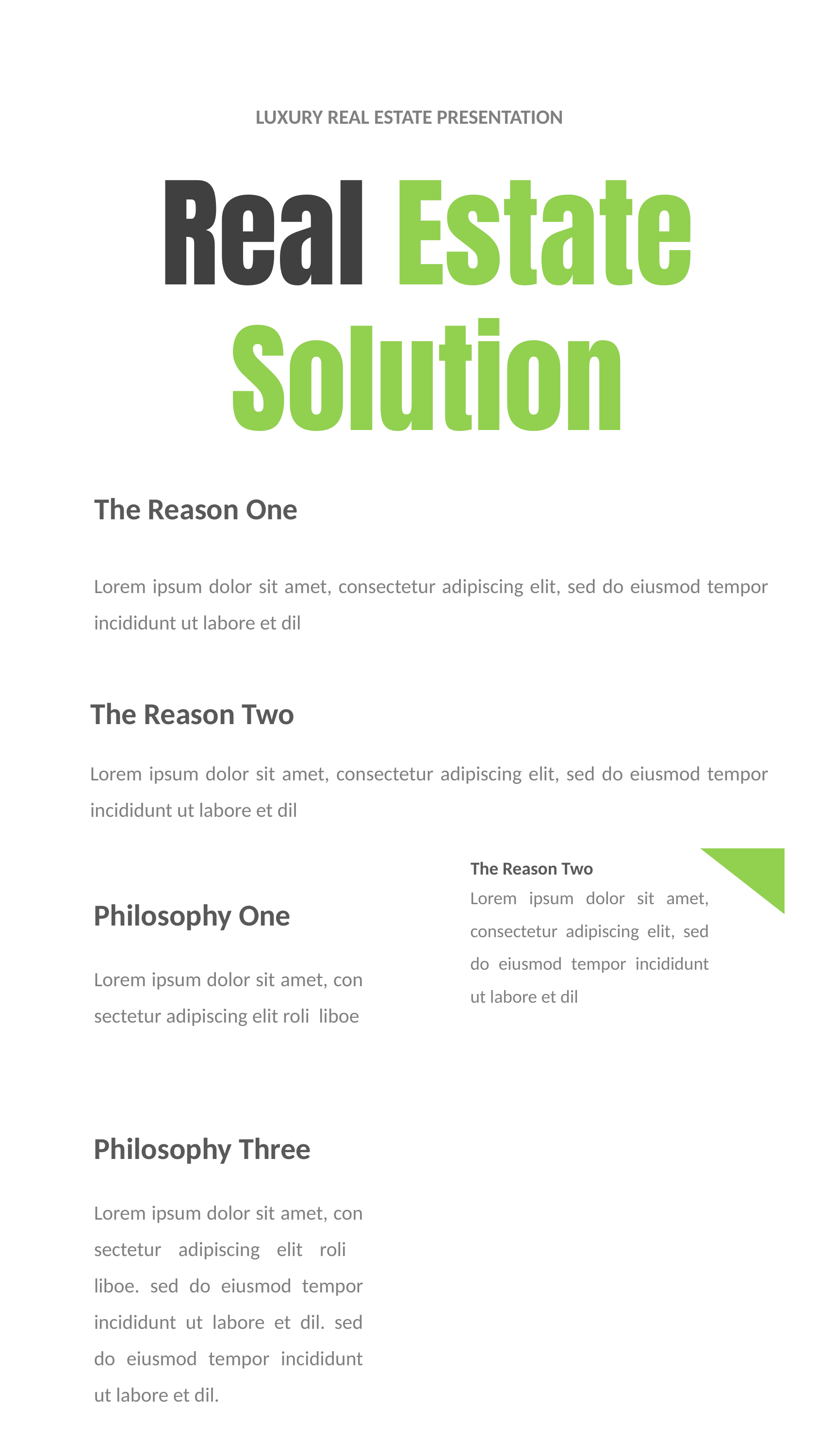

LUXURY REAL ESTATE PRESENTATION
Real Estate Solution
The Reason One
Lorem ipsum dolor sit amet, consectetur adipiscing elit, sed do eiusmod tempor incididunt ut labore et dil
The Reason Two
Lorem ipsum dolor sit amet, consectetur adipiscing elit, sed do eiusmod tempor incididunt ut labore et dil

The Reason Two
Lorem ipsum dolor sit amet, consectetur adipiscing elit, sed do eiusmod tempor incididunt ut labore et dil
Philosophy One
Lorem ipsum dolor sit amet, con sectetur adipiscing elit roli  liboe
Philosophy Three
Lorem ipsum dolor sit amet, con sectetur adipiscing elit roli  liboe. sed do eiusmod tempor incididunt ut labore et dil. sed do eiusmod tempor incididunt ut labore et dil.